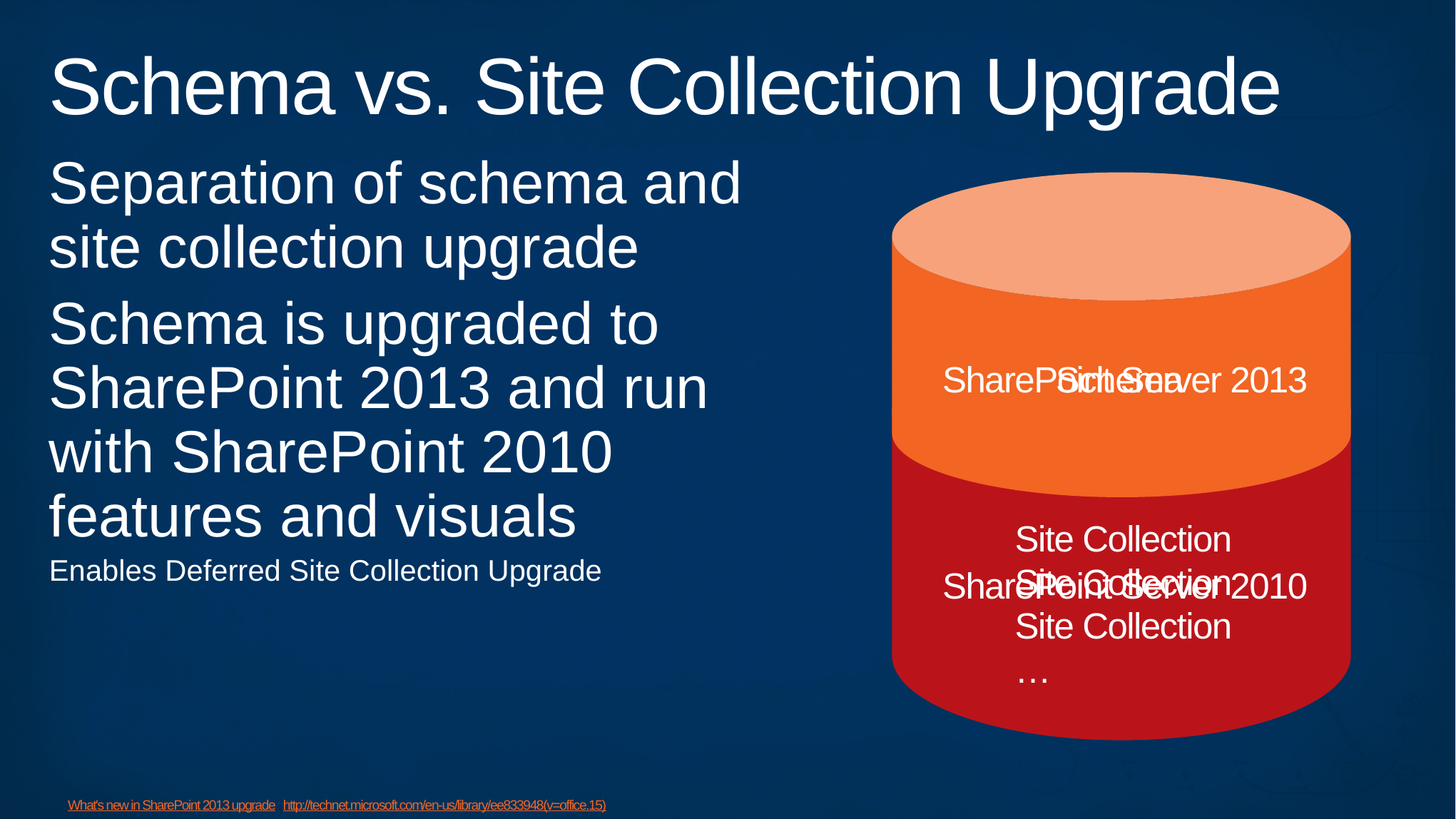

# Schema vs. Site Collection Upgrade
Separation of schema and site collection upgrade
Schema is upgraded to SharePoint 2013 and run with SharePoint 2010 features and visuals
Enables Deferred Site Collection Upgrade

Schema
SharePoint Server 2013
Site Collection
Site Collection
Site Collection
…
SharePoint Server 2010
What's new in SharePoint 2013 upgrade (http://technet.microsoft.com/en-us/library/ee833948(v=office.15)